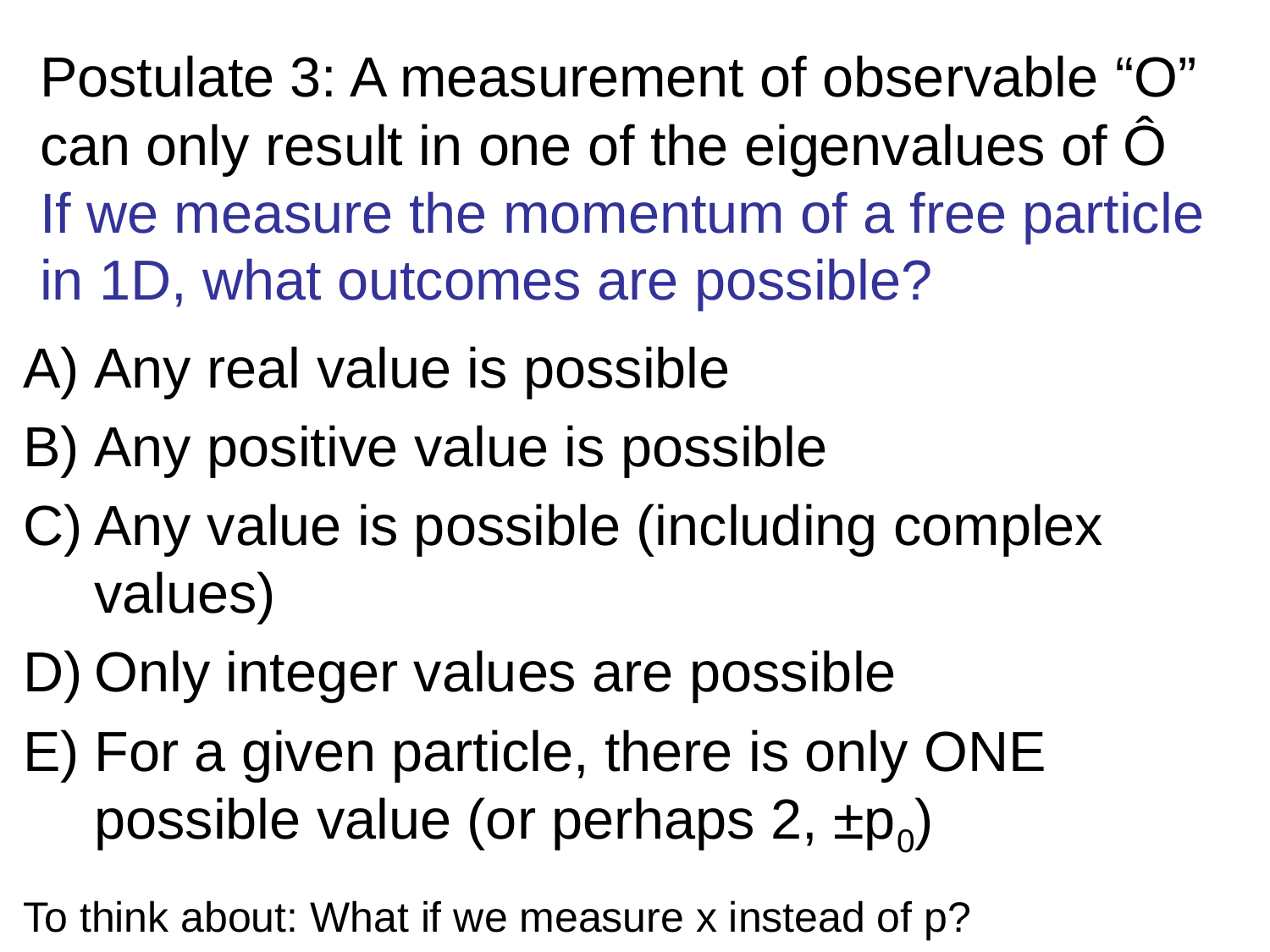

# Postulate 3: A measurement of observable “O” can only result in one of the eigenvalues of Ô If we measure the momentum of a free particle in 1D, what outcomes are possible?
Any real value is possible
Any positive value is possible
Any value is possible (including complex values)
Only integer values are possible
For a given particle, there is only ONE possible value (or perhaps 2, ±p0)
To think about: What if we measure x instead of p?